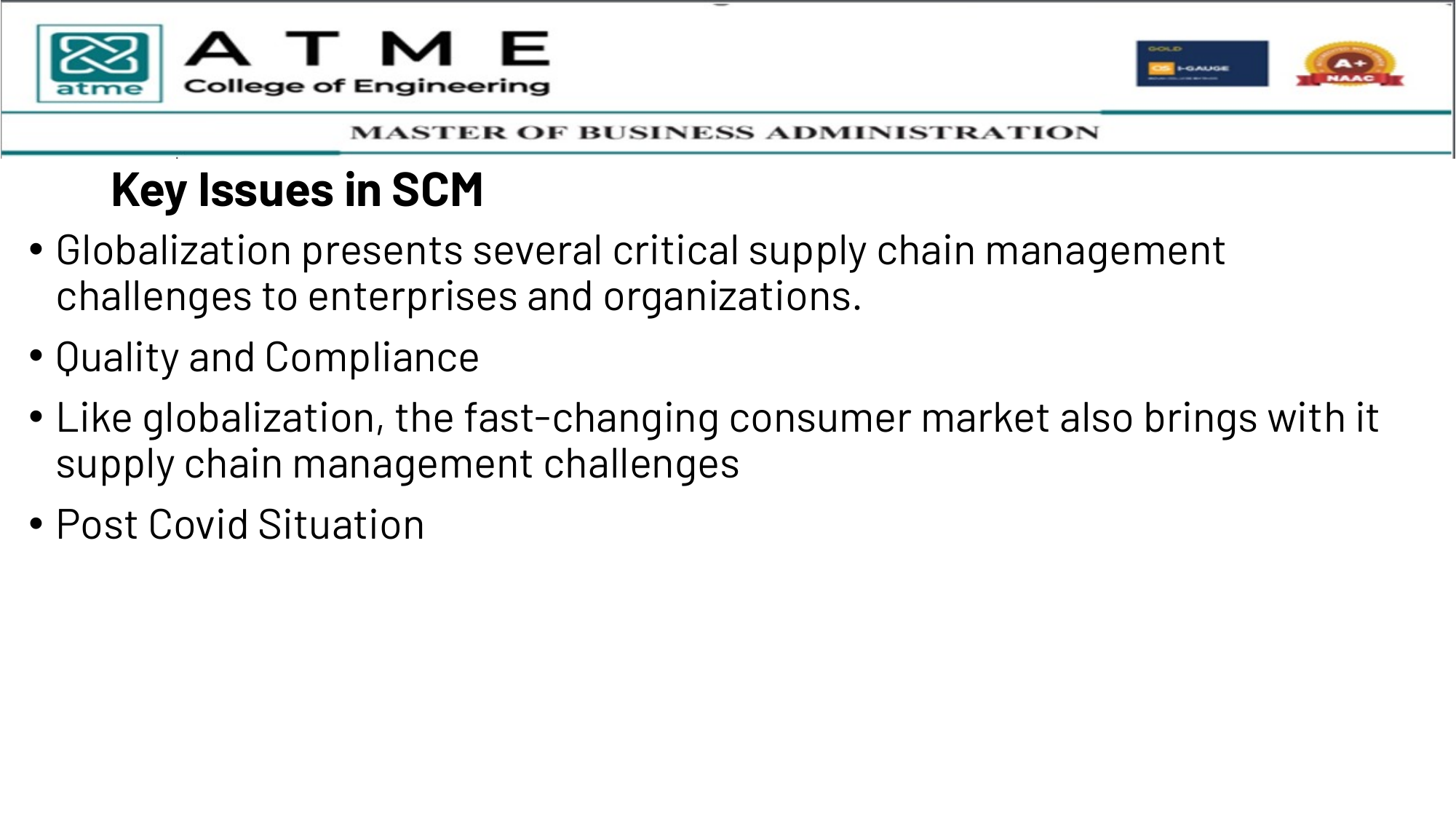

# Key Issues in SCM
Globalization presents several critical supply chain management challenges to enterprises and organizations.
Quality and Compliance
Like globalization, the fast-changing consumer market also brings with it supply chain management challenges
Post Covid Situation